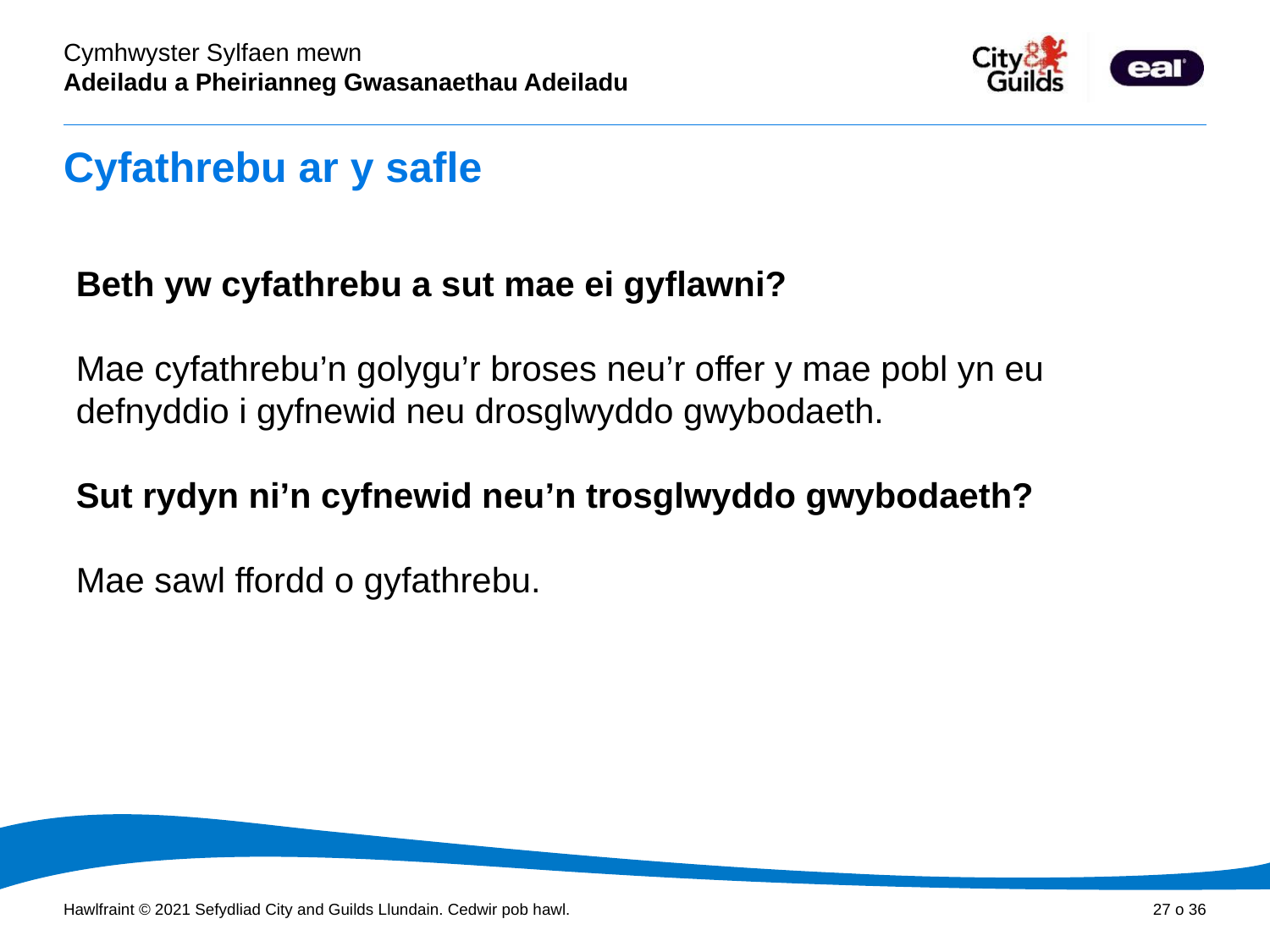

# Cyfathrebu ar y safle

Beth yw cyfathrebu a sut mae ei gyflawni?

Mae cyfathrebu’n golygu’r broses neu’r offer y mae pobl yn eu defnyddio i gyfnewid neu drosglwyddo gwybodaeth.

Sut rydyn ni’n cyfnewid neu’n trosglwyddo gwybodaeth?

Mae sawl ffordd o gyfathrebu.